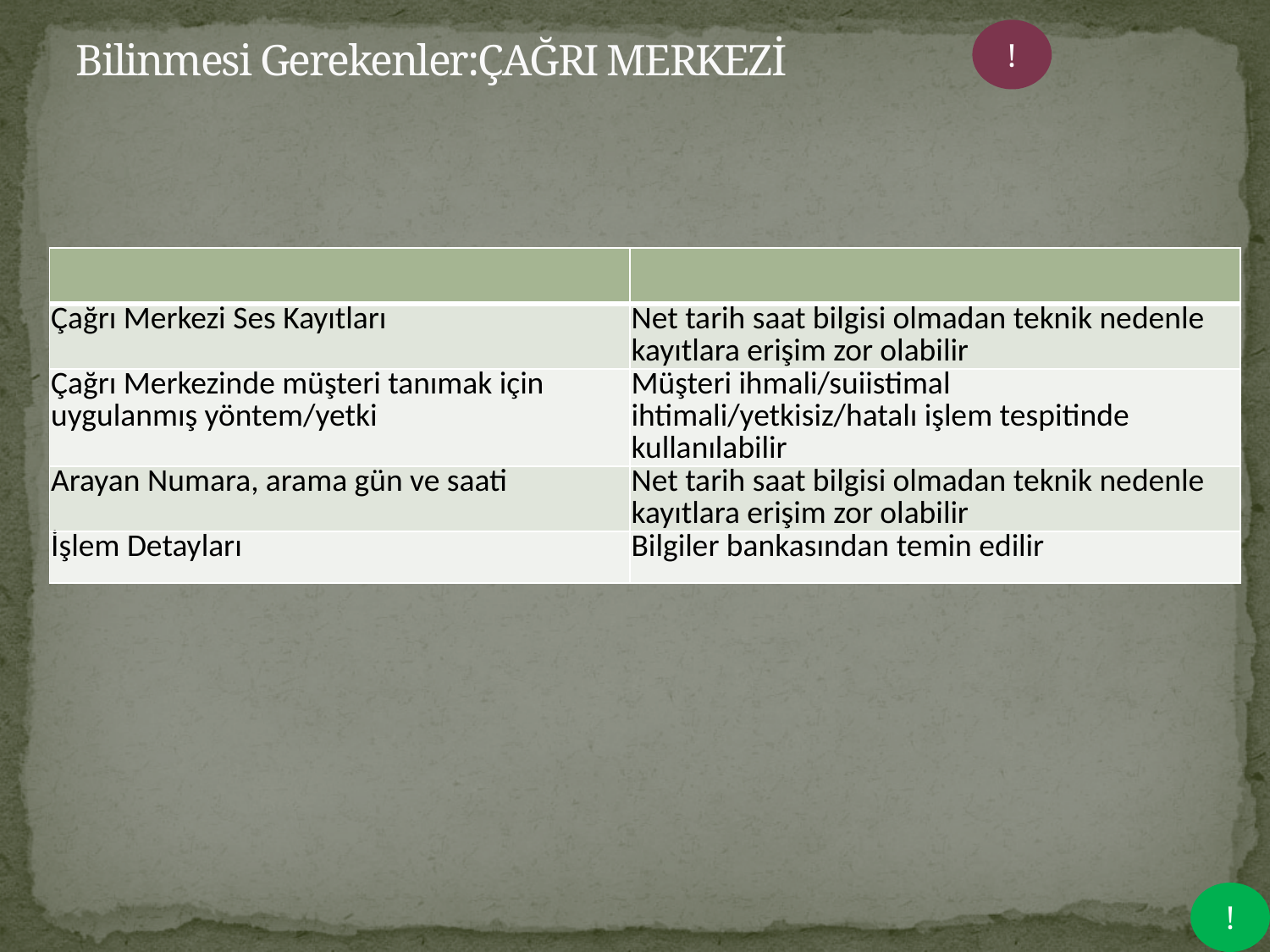

# Bilinmesi Gerekenler:ÇAĞRI MERKEZİ
!
|  |  |
| --- | --- |
| Çağrı Merkezi Ses Kayıtları | Net tarih saat bilgisi olmadan teknik nedenle kayıtlara erişim zor olabilir |
| Çağrı Merkezinde müşteri tanımak için uygulanmış yöntem/yetki | Müşteri ihmali/suiistimal ihtimali/yetkisiz/hatalı işlem tespitinde kullanılabilir |
| Arayan Numara, arama gün ve saati | Net tarih saat bilgisi olmadan teknik nedenle kayıtlara erişim zor olabilir |
| İşlem Detayları | Bilgiler bankasından temin edilir |
!